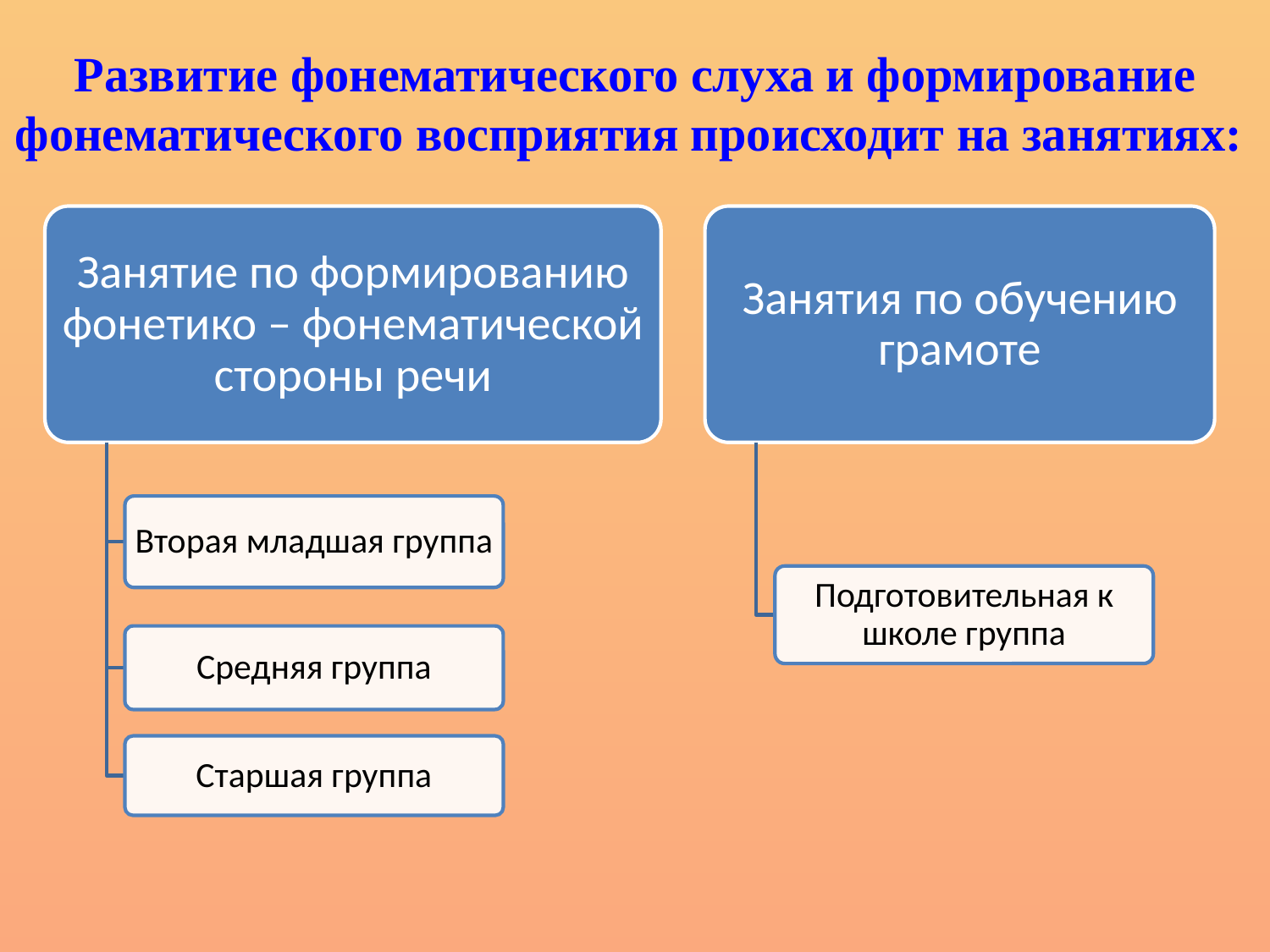

Развитие фонематического слуха и формирование фонематического восприятия происходит на занятиях:
Занятие по формированию фонетико – фонематической стороны речи
Вторая младшая группа
Средняя группа
Старшая группа
Занятия по обучению грамоте
Подготовительная к школе группа